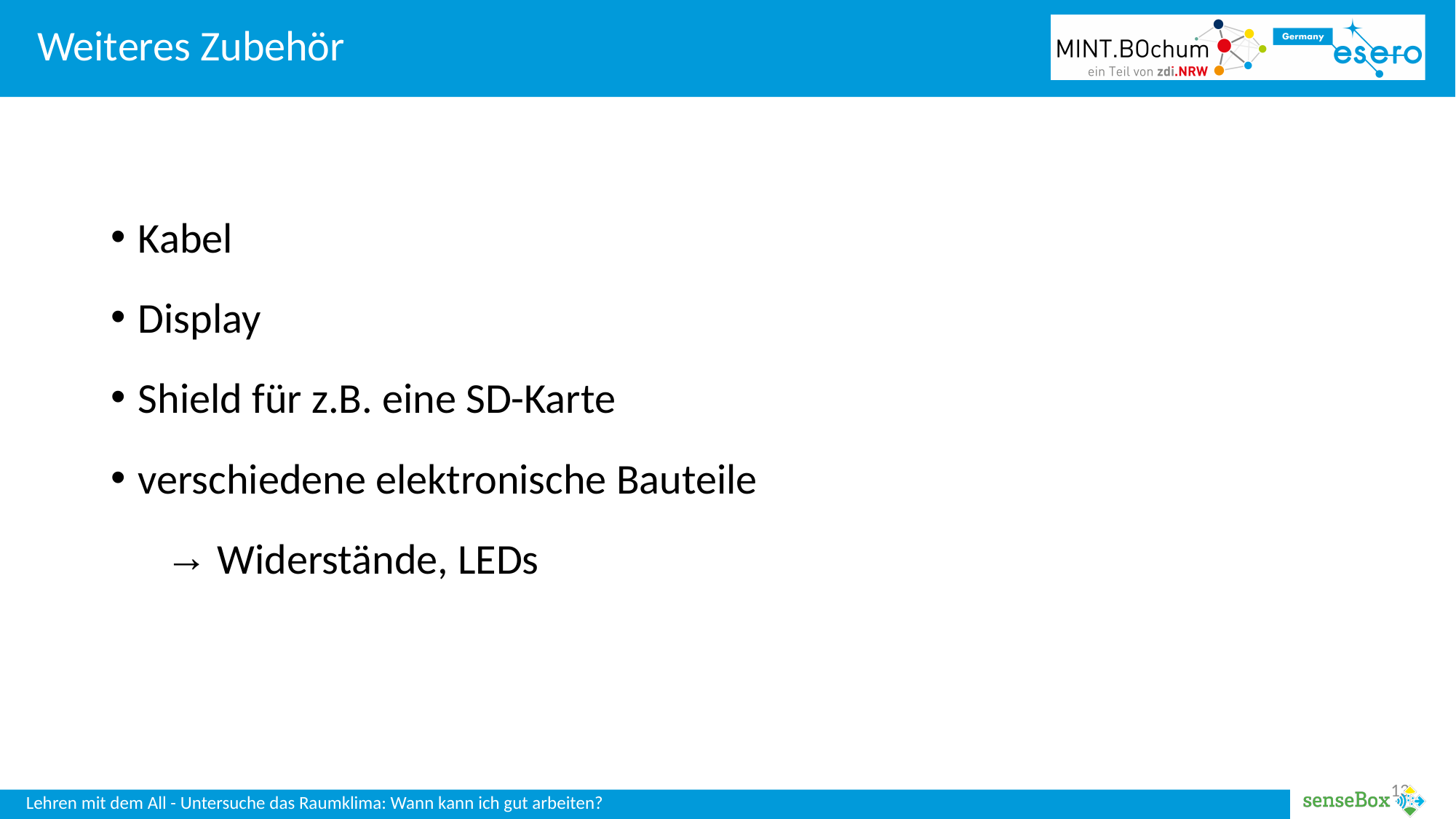

# Weiteres Zubehör

Kabel
Display
Shield für z.B. eine SD-Karte
verschiedene elektronische Bauteile
 Widerstände, LEDs